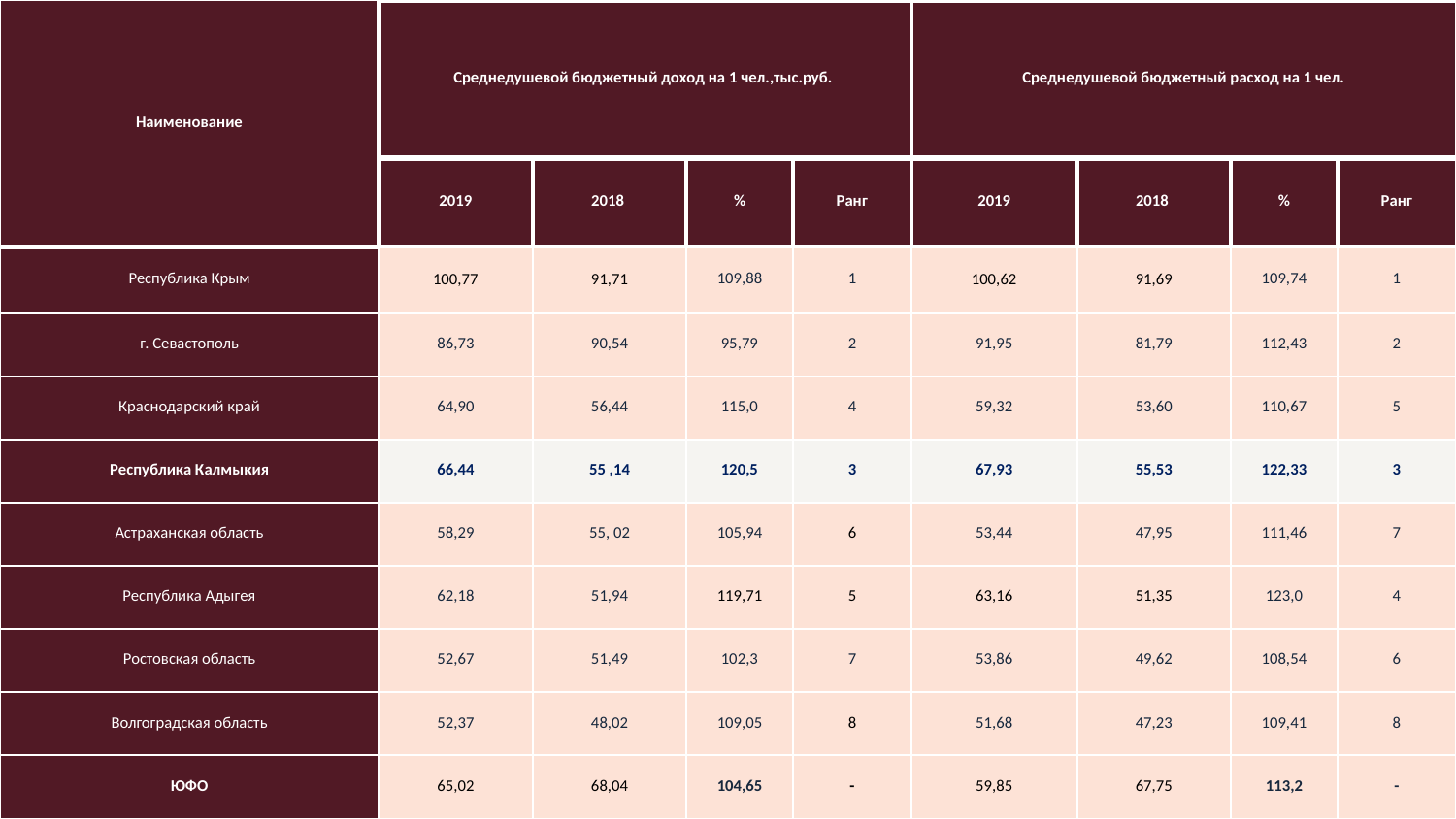

| Наименование | Среднедушевой бюджетный доход на 1 чел.,тыс.руб. |  |  |  | Среднедушевой бюджетный расход на 1 чел. |  |  |  |
| --- | --- | --- | --- | --- | --- | --- | --- | --- |
|  | 2019 | 2018 | % | Ранг | 2019 | 2018 | % | Ранг |
| Республика Крым | 100,77 | 91,71 | 109,88 | 1 | 100,62 | 91,69 | 109,74 | 1 |
| г. Севастополь | 86,73 | 90,54 | 95,79 | 2 | 91,95 | 81,79 | 112,43 | 2 |
| Краснодарский край | 64,90 | 56,44 | 115,0 | 4 | 59,32 | 53,60 | 110,67 | 5 |
| Республика Калмыкия | 66,44 | 55 ,14 | 120,5 | 3 | 67,93 | 55,53 | 122,33 | 3 |
| Астраханская область | 58,29 | 55, 02 | 105,94 | 6 | 53,44 | 47,95 | 111,46 | 7 |
| Республика Адыгея | 62,18 | 51,94 | 119,71 | 5 | 63,16 | 51,35 | 123,0 | 4 |
| Ростовская область | 52,67 | 51,49 | 102,3 | 7 | 53,86 | 49,62 | 108,54 | 6 |
| Волгоградская область | 52,37 | 48,02 | 109,05 | 8 | 51,68 | 47,23 | 109,41 | 8 |
| ЮФО | 65,02 | 68,04 | 104,65 | - | 59,85 | 67,75 | 113,2 | - |
26